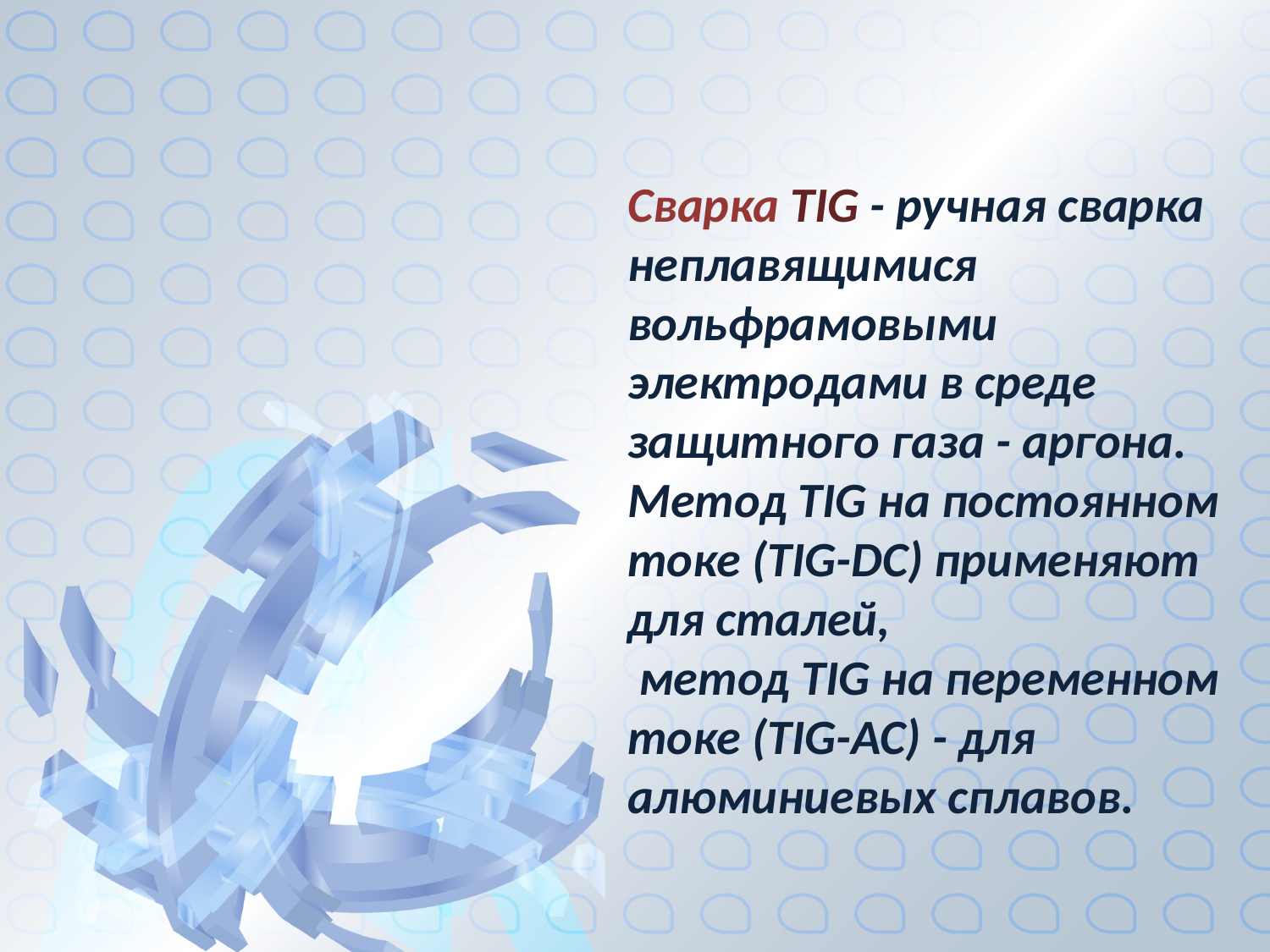

Сварка TIG - ручная сварка неплавящимися вольфрамовыми электродами в среде защитного газа - аргона.
Метод TIG на постоянном токе (TIG-DC) применяют для сталей,
 метод TIG на переменном токе (TIG-AC) - для алюминиевых сплавов.